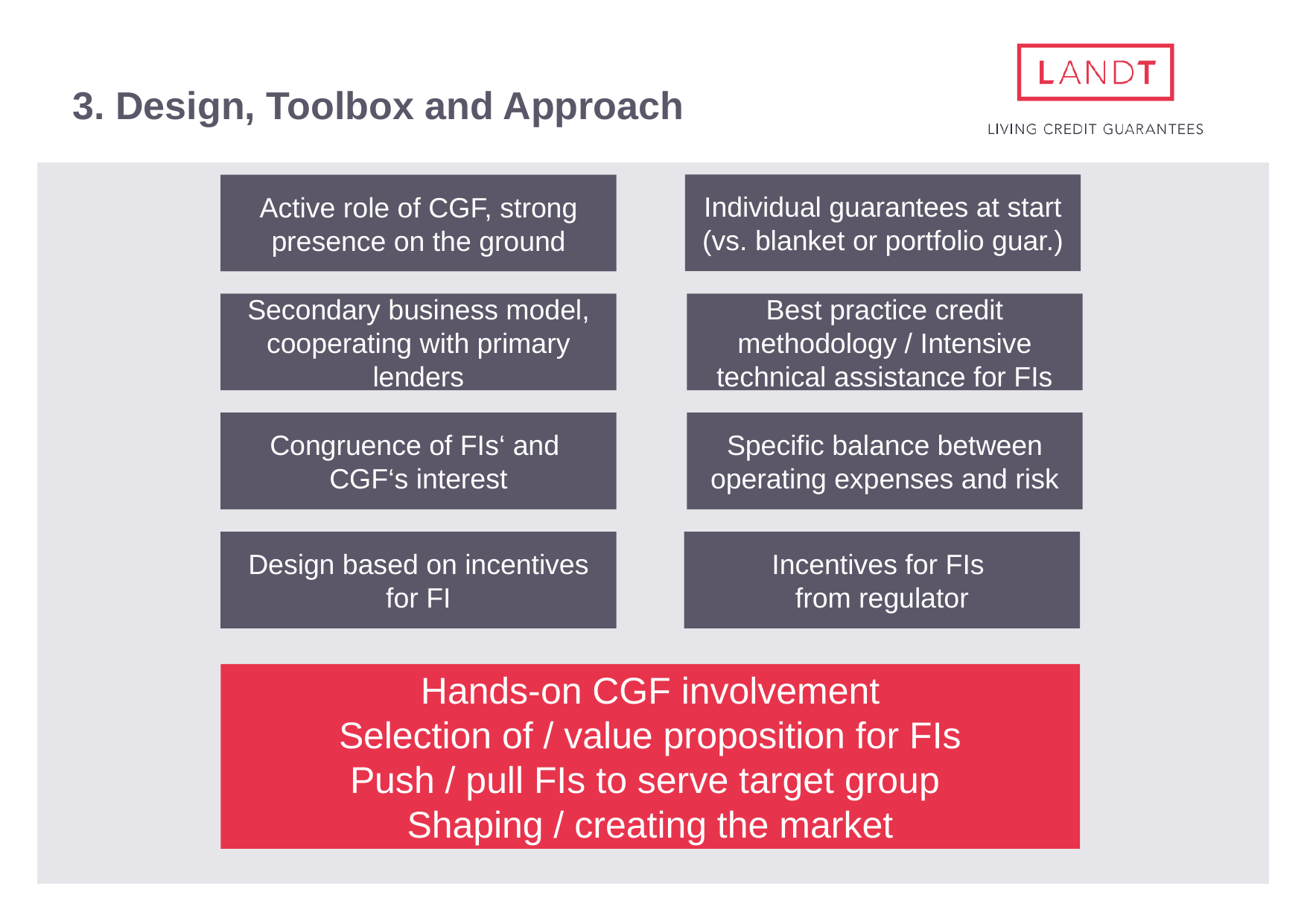

# 3. Design, Toolbox and Approach
Individual guarantees at start (vs. blanket or portfolio guar.)
Active role of CGF, strong presence on the ground
Secondary business model, cooperating with primary lenders
Best practice credit methodology / Intensive technical assistance for FIs
Congruence of FIs‘ and
CGF‘s interest
Specific balance between operating expenses and risk
Design based on incentives for FI
Incentives for FIs
from regulator
Hands-on CGF involvement
Selection of / value proposition for FIs
Push / pull FIs to serve target group
Shaping / creating the market